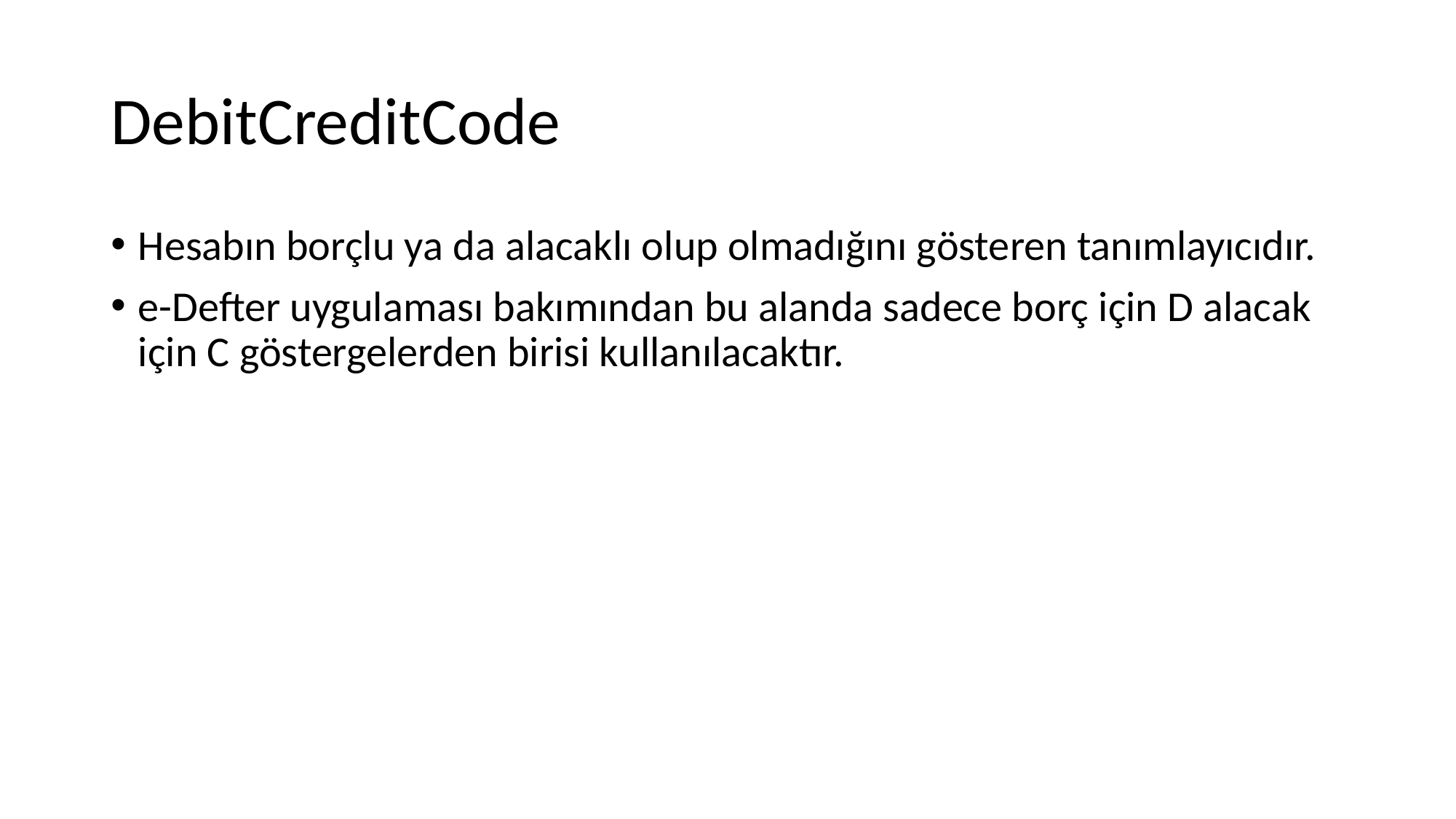

# DebitCreditCode
Hesabın borçlu ya da alacaklı olup olmadığını gösteren tanımlayıcıdır.
e-Defter uygulaması bakımından bu alanda sadece borç için D alacak için C göstergelerden birisi kullanılacaktır.